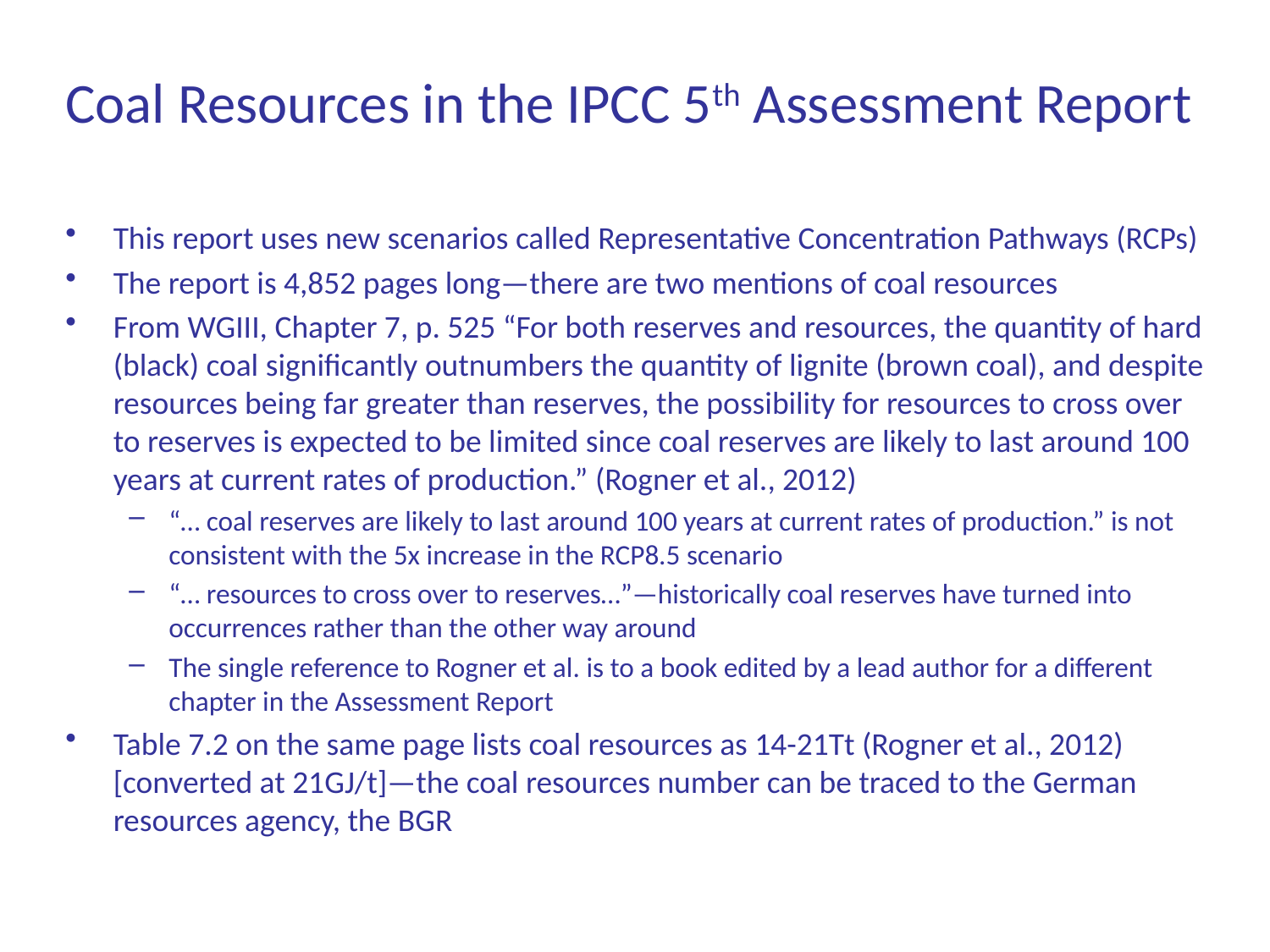

# Coal Resources in the IPCC 5th Assessment Report
This report uses new scenarios called Representative Concentration Pathways (RCPs)
The report is 4,852 pages long—there are two mentions of coal resources
From WGIII, Chapter 7, p. 525 “For both reserves and resources, the quantity of hard (black) coal significantly outnumbers the quantity of lignite (brown coal), and despite resources being far greater than reserves, the possibility for resources to cross over to reserves is expected to be limited since coal reserves are likely to last around 100 years at current rates of production.” (Rogner et al., 2012)
“… coal reserves are likely to last around 100 years at current rates of production.” is not consistent with the 5x increase in the RCP8.5 scenario
“… resources to cross over to reserves…”—historically coal reserves have turned into  occurrences rather than the other way around
The single reference to Rogner et al. is to a book edited by a lead author for a different chapter in the Assessment Report
Table 7.2 on the same page lists coal resources as 14-21Tt (Rogner et al., 2012) [converted at 21GJ/t]—the coal resources number can be traced to the German resources agency, the BGR